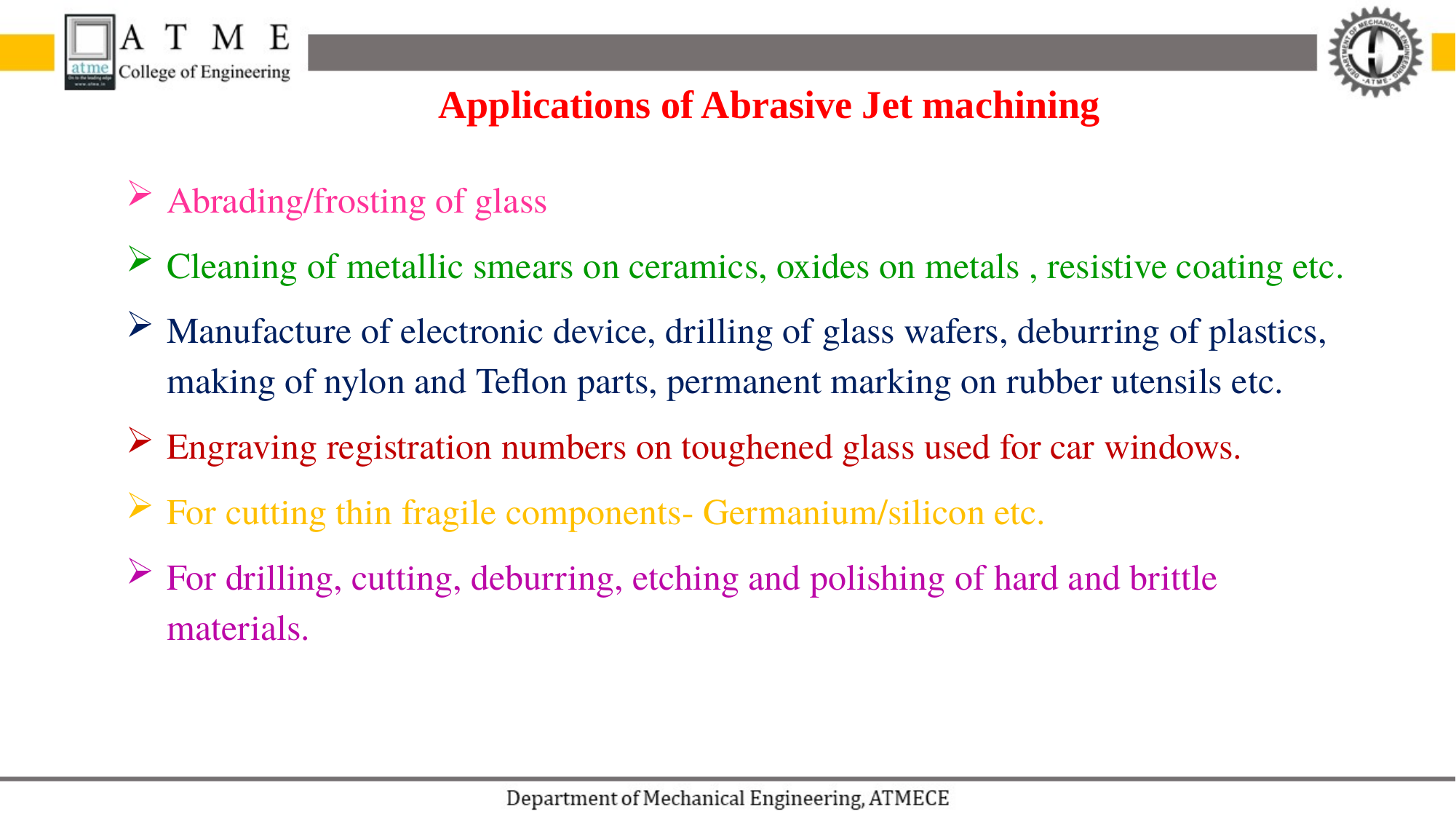

Applications of Abrasive Jet machining
Abrading/frosting of glass
Cleaning of metallic smears on ceramics, oxides on metals , resistive coating etc.
Manufacture of electronic device, drilling of glass wafers, deburring of plastics, making of nylon and Teflon parts, permanent marking on rubber utensils etc.
Engraving registration numbers on toughened glass used for car windows.
For cutting thin fragile components- Germanium/silicon etc.
For drilling, cutting, deburring, etching and polishing of hard and brittle materials.